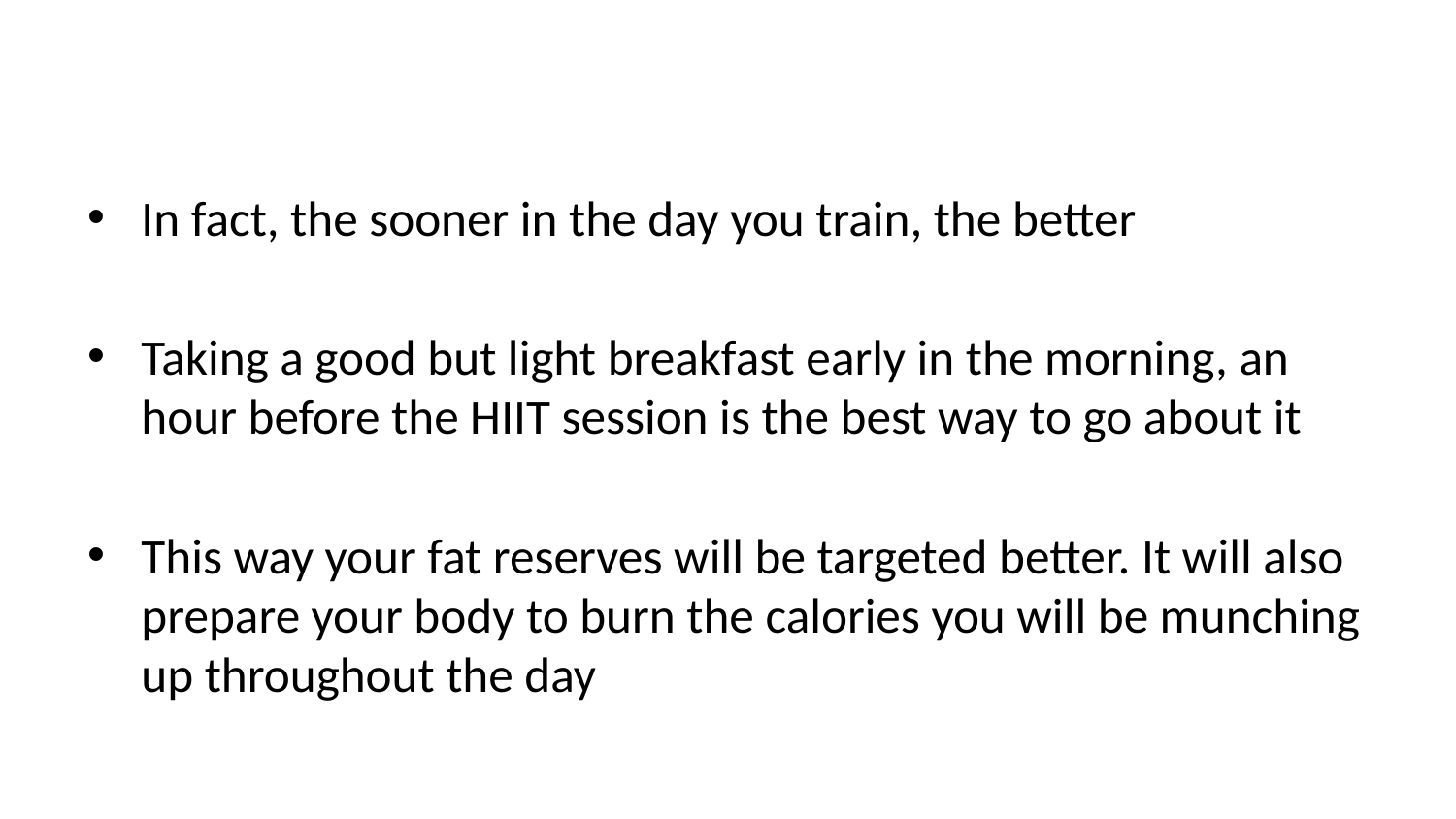

In fact, the sooner in the day you train, the better

Taking a good but light breakfast early in the morning, an hour before the HIIT session is the best way to go about it

This way your fat reserves will be targeted better. It will also prepare your body to burn the calories you will be munching up throughout the day